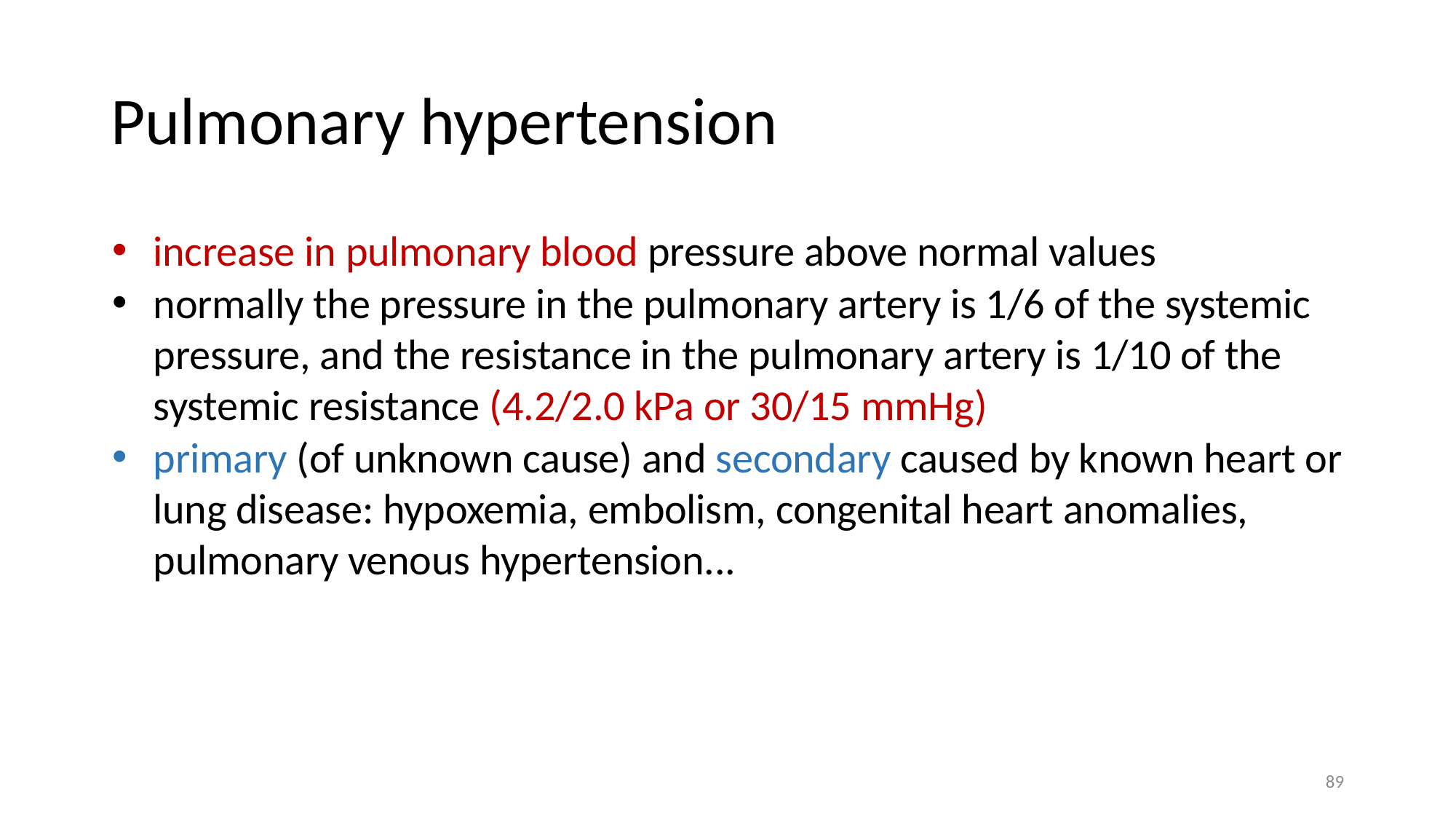

# Pulmonary hypertension
increase in pulmonary blood pressure above normal values
normally the pressure in the pulmonary artery is 1/6 of the systemic pressure, and the resistance in the pulmonary artery is 1/10 of the systemic resistance (4.2/2.0 kPa or 30/15 mmHg)
primary (of unknown cause) and secondary caused by known heart or lung disease: hypoxemia, embolism, congenital heart anomalies, pulmonary venous hypertension...

89